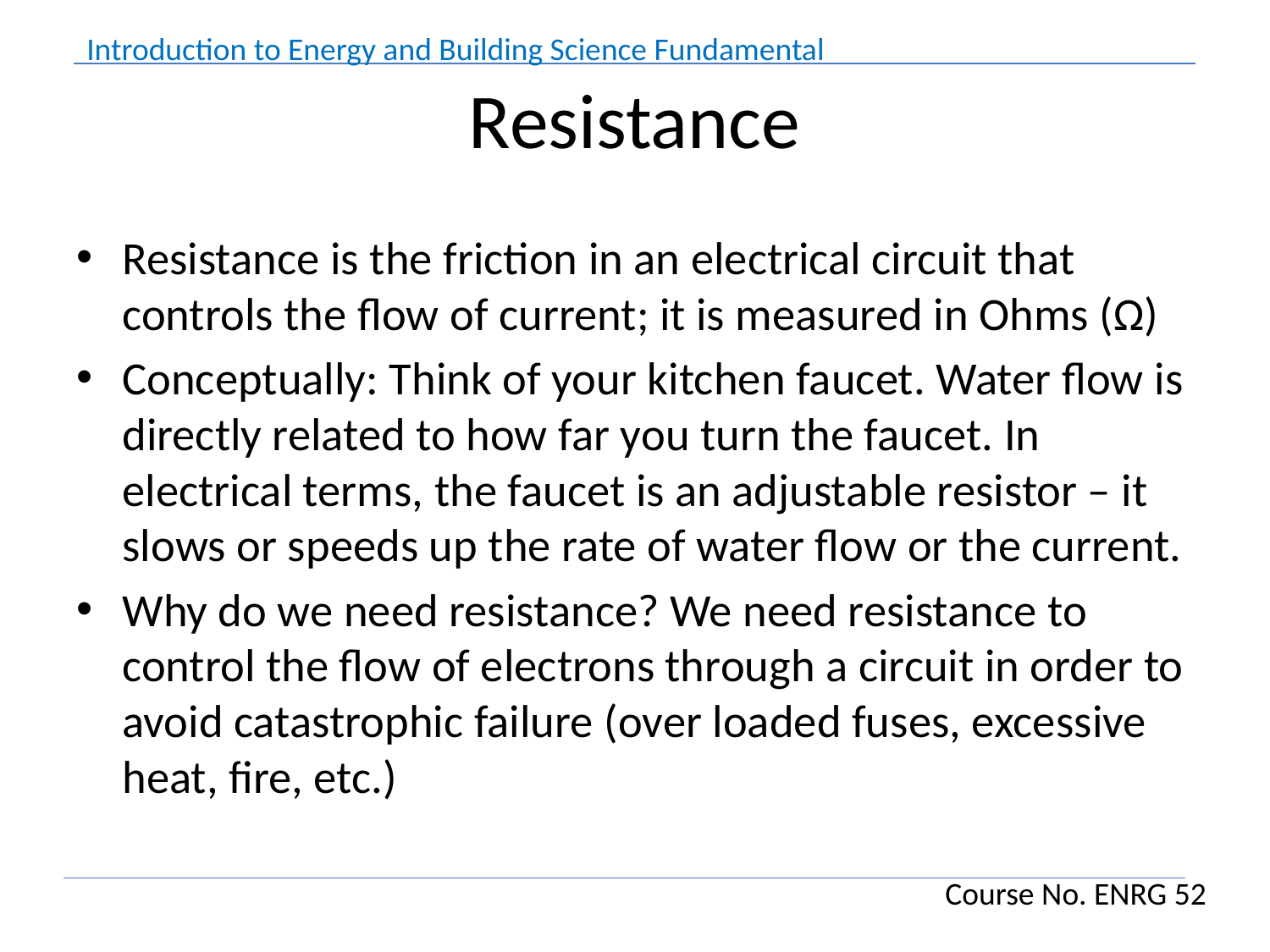

# Resistance
Resistance is the friction in an electrical circuit that controls the flow of current; it is measured in Ohms (Ω)
Conceptually: Think of your kitchen faucet. Water flow is directly related to how far you turn the faucet. In electrical terms, the faucet is an adjustable resistor – it slows or speeds up the rate of water flow or the current.
Why do we need resistance? We need resistance to control the flow of electrons through a circuit in order to avoid catastrophic failure (over loaded fuses, excessive heat, fire, etc.)